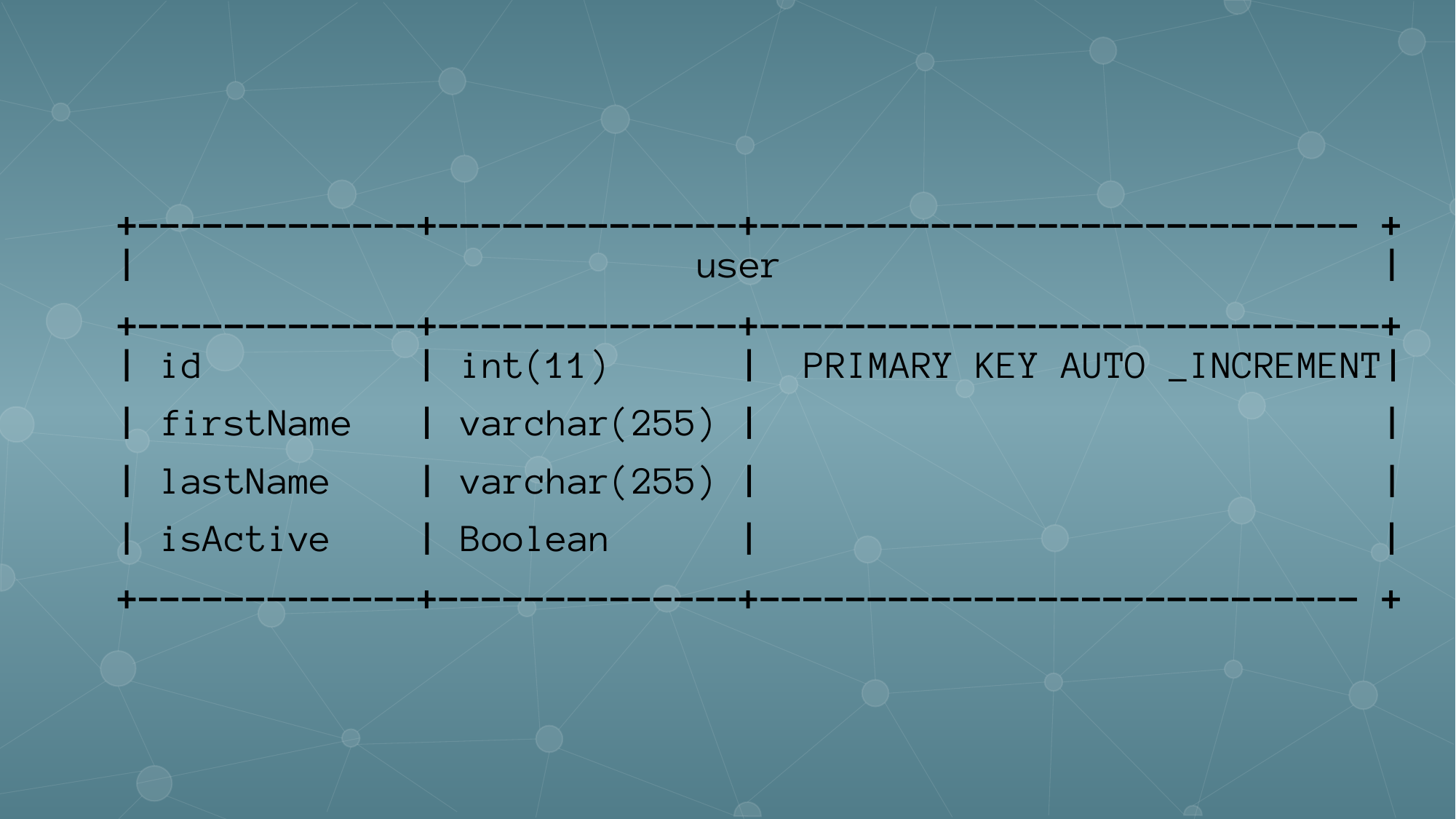

+-------------+--------------+---------------------------- + |                          user                            |
+-------------+--------------+-----------------------------+ | id          | int(11)      |  PRIMARY KEY AUTO _INCREMENT|
| firstName   | varchar(255) |                             |
| lastName    | varchar(255) |                             |
| isActive    | Boolean      |                             |
+-------------+--------------+---------------------------- +